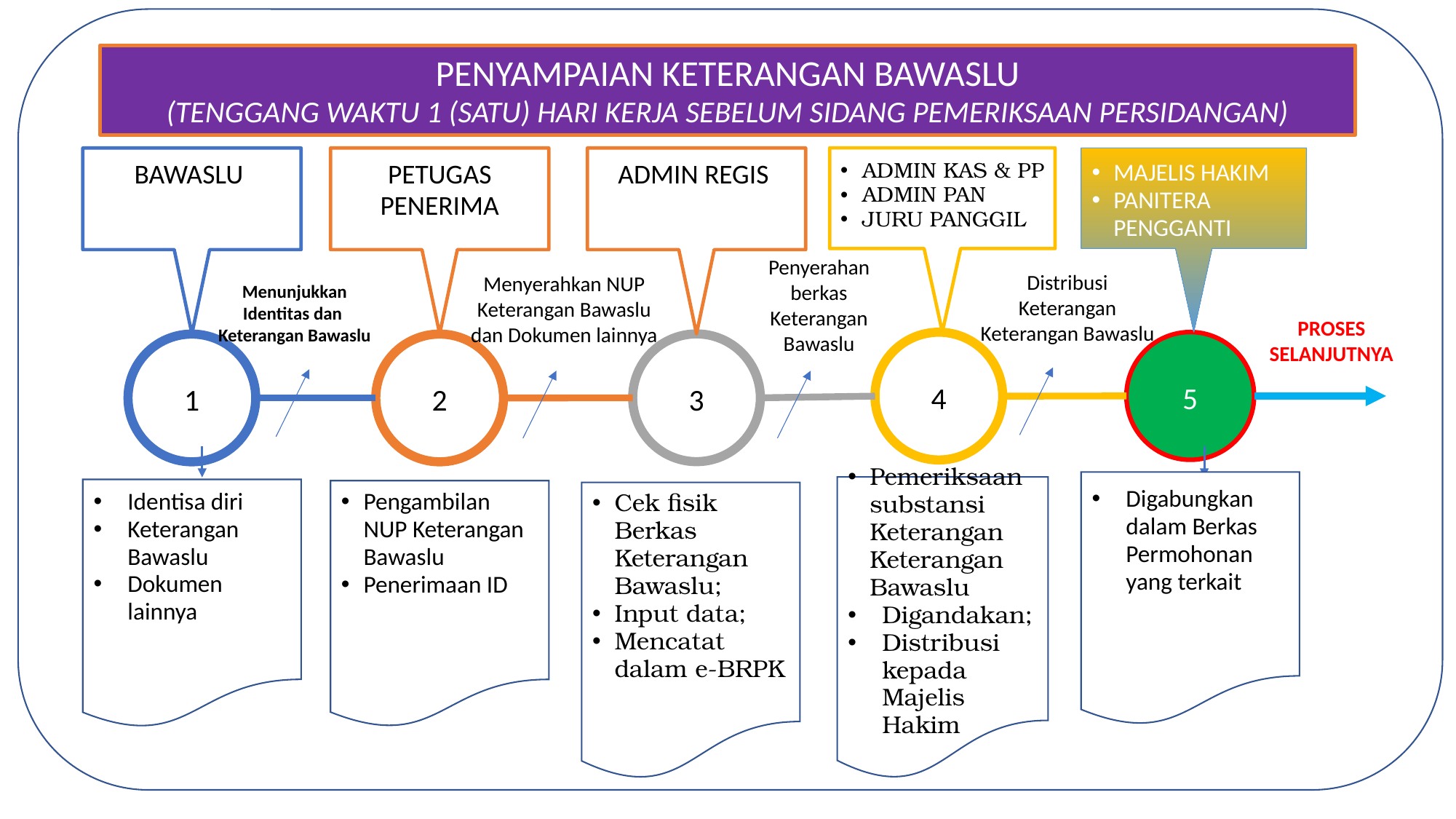

# PENYAMPAIAN KETERANGAN BAWASLU (TENGGANG WAKTU 1 (SATU) HARI KERJA SEBELUM SIDANG PEMERIKSAAN PERSIDANGAN)
ADMIN KAS & PP
ADMIN PAN
JURU PANGGIL
MAJELIS HAKIM
PANITERA PENGGANTI
PETUGAS PENERIMA
ADMIN REGIS
BAWASLU

Penyerahan berkas Keterangan Bawaslu
Distribusi Keterangan Keterangan Bawaslu
Menyerahkan NUP Keterangan Bawaslu dan Dokumen lainnya
Menunjukkan Identitas dan  Keterangan Bawaslu
PROSES SELANJUTNYA
5
4
3
1
2
Pemeriksaan substansi Keterangan Keterangan Bawaslu
Digandakan;
Distribusi kepada Majelis Hakim

Digabungkan dalam Berkas Permohonan yang terkait

Identisa diri
Keterangan Bawaslu
Dokumen lainnya

Pengambilan NUP Keterangan Bawaslu
Penerimaan ID
Cek fisik Berkas Keterangan Bawaslu;
Input data;
Mencatat  dalam e-BRPK